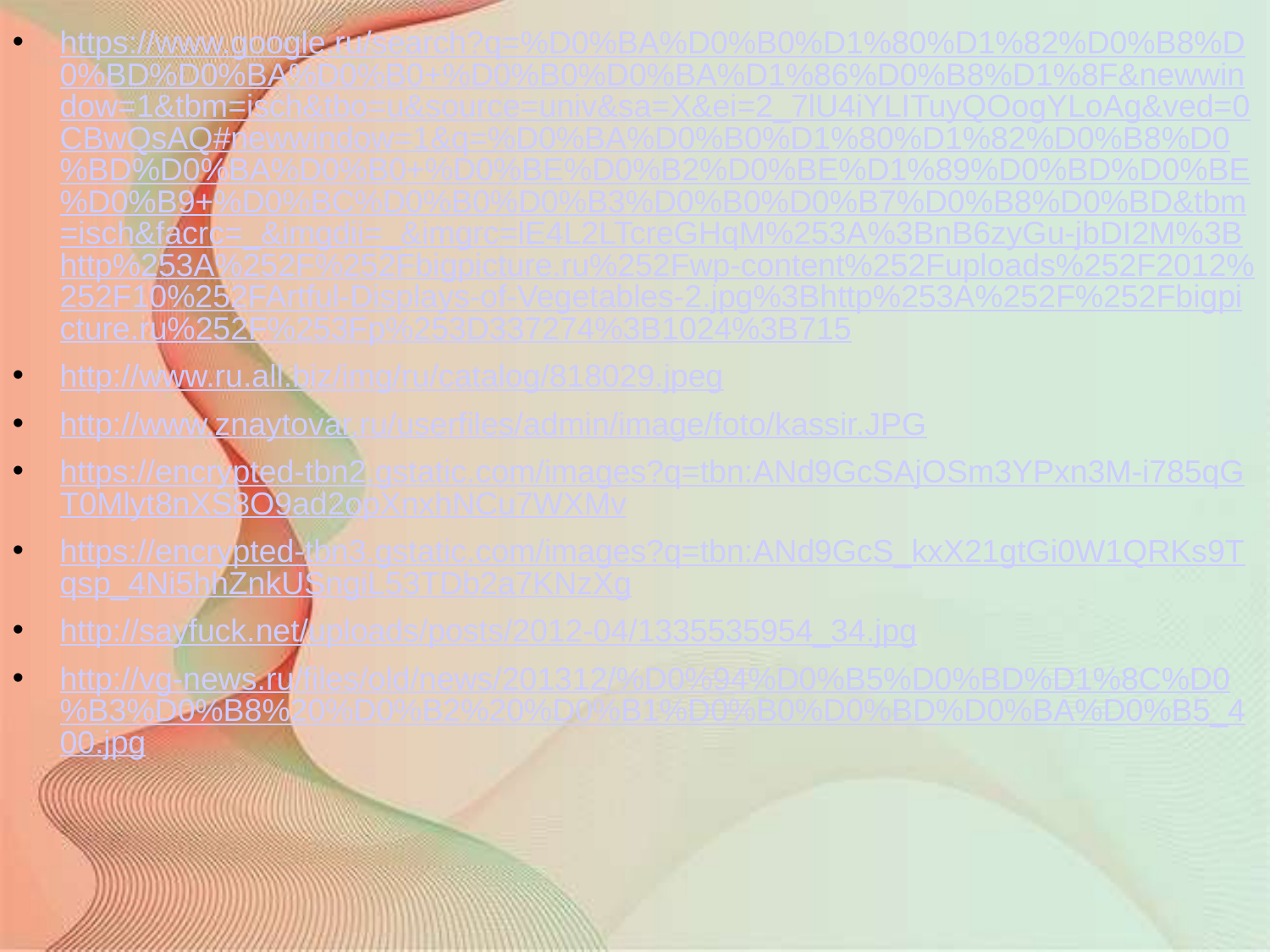

https://www.google.ru/search?q=%D0%BA%D0%B0%D1%80%D1%82%D0%B8%D0%BD%D0%BA%D0%B0+%D0%B0%D0%BA%D1%86%D0%B8%D1%8F&newwindow=1&tbm=isch&tbo=u&source=univ&sa=X&ei=2_7lU4iYLITuyQOogYLoAg&ved=0CBwQsAQ#newwindow=1&q=%D0%BA%D0%B0%D1%80%D1%82%D0%B8%D0%BD%D0%BA%D0%B0+%D0%BE%D0%B2%D0%BE%D1%89%D0%BD%D0%BE%D0%B9+%D0%BC%D0%B0%D0%B3%D0%B0%D0%B7%D0%B8%D0%BD&tbm=isch&facrc=_&imgdii=_&imgrc=lE4L2LTcreGHqM%253A%3BnB6zyGu-jbDI2M%3Bhttp%253A%252F%252Fbigpicture.ru%252Fwp-content%252Fuploads%252F2012%252F10%252FArtful-Displays-of-Vegetables-2.jpg%3Bhttp%253A%252F%252Fbigpicture.ru%252F%253Fp%253D337274%3B1024%3B715
http://www.ru.all.biz/img/ru/catalog/818029.jpeg
http://www.znaytovar.ru/userfiles/admin/image/foto/kassir.JPG
https://encrypted-tbn2.gstatic.com/images?q=tbn:ANd9GcSAjOSm3YPxn3M-i785qGT0Mlyt8nXS8O9ad2opXnxhNCu7WXMv
https://encrypted-tbn3.gstatic.com/images?q=tbn:ANd9GcS_kxX21gtGi0W1QRKs9Tqsp_4Ni5hhZnkUSngiL53TDb2a7KNzXg
http://sayfuck.net/uploads/posts/2012-04/1335535954_34.jpg
http://vg-news.ru/files/old/news/201312/%D0%94%D0%B5%D0%BD%D1%8C%D0%B3%D0%B8%20%D0%B2%20%D0%B1%D0%B0%D0%BD%D0%BA%D0%B5_400.jpg